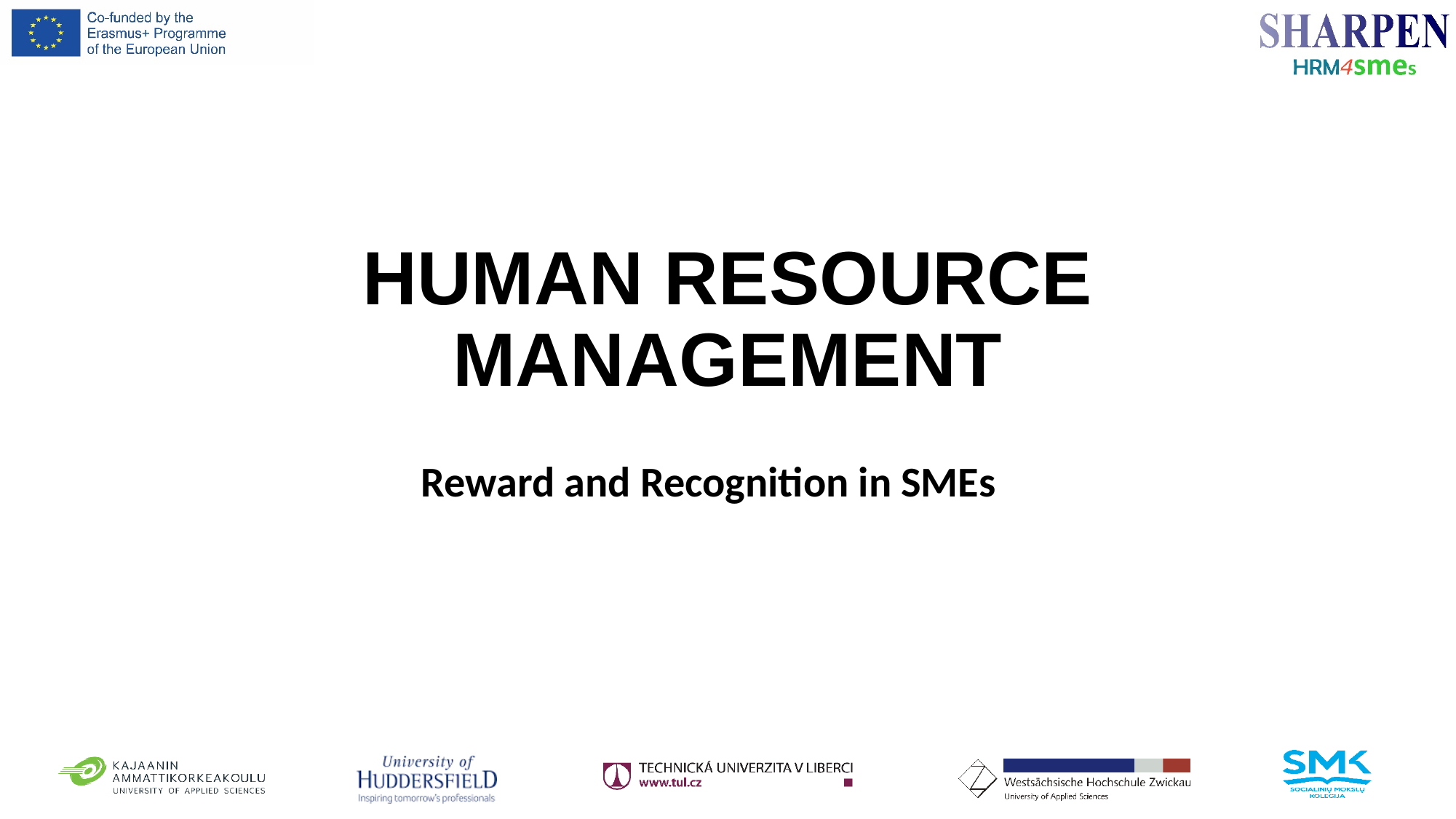

# HUMAN RESOURCE MANAGEMENT
Reward and Recognition in SMEs